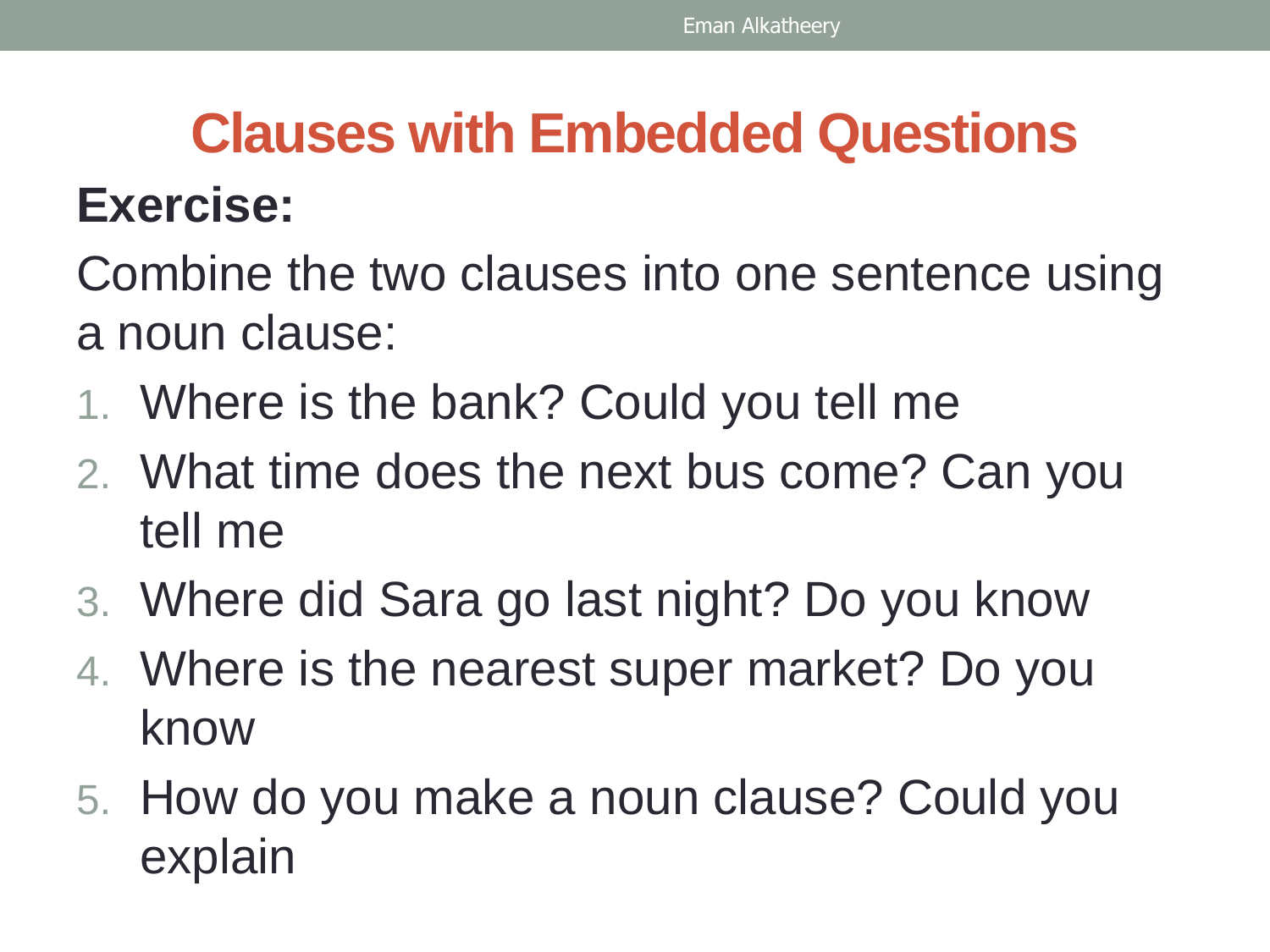

Eman Alkatheery
# Clauses with Embedded Questions
Exercise:
Combine the two clauses into one sentence using a noun clause:
Where is the bank? Could you tell me
What time does the next bus come? Can you tell me
Where did Sara go last night? Do you know
Where is the nearest super market? Do you know
How do you make a noun clause? Could you explain